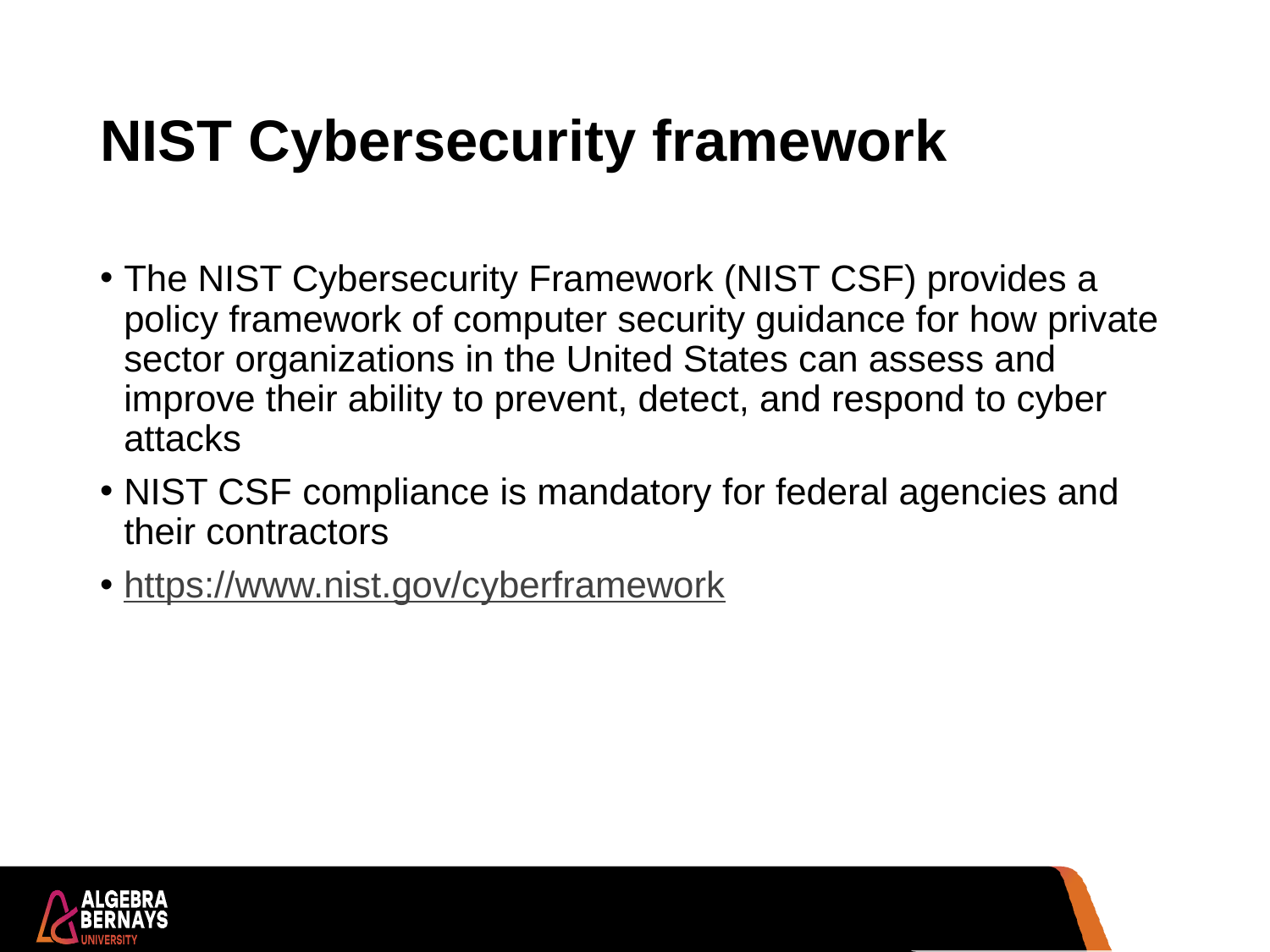

# NIST Cybersecurity framework
The NIST Cybersecurity Framework (NIST CSF) provides a policy framework of computer security guidance for how private sector organizations in the United States can assess and improve their ability to prevent, detect, and respond to cyber attacks
NIST CSF compliance is mandatory for federal agencies and their contractors
https://www.nist.gov/cyberframework